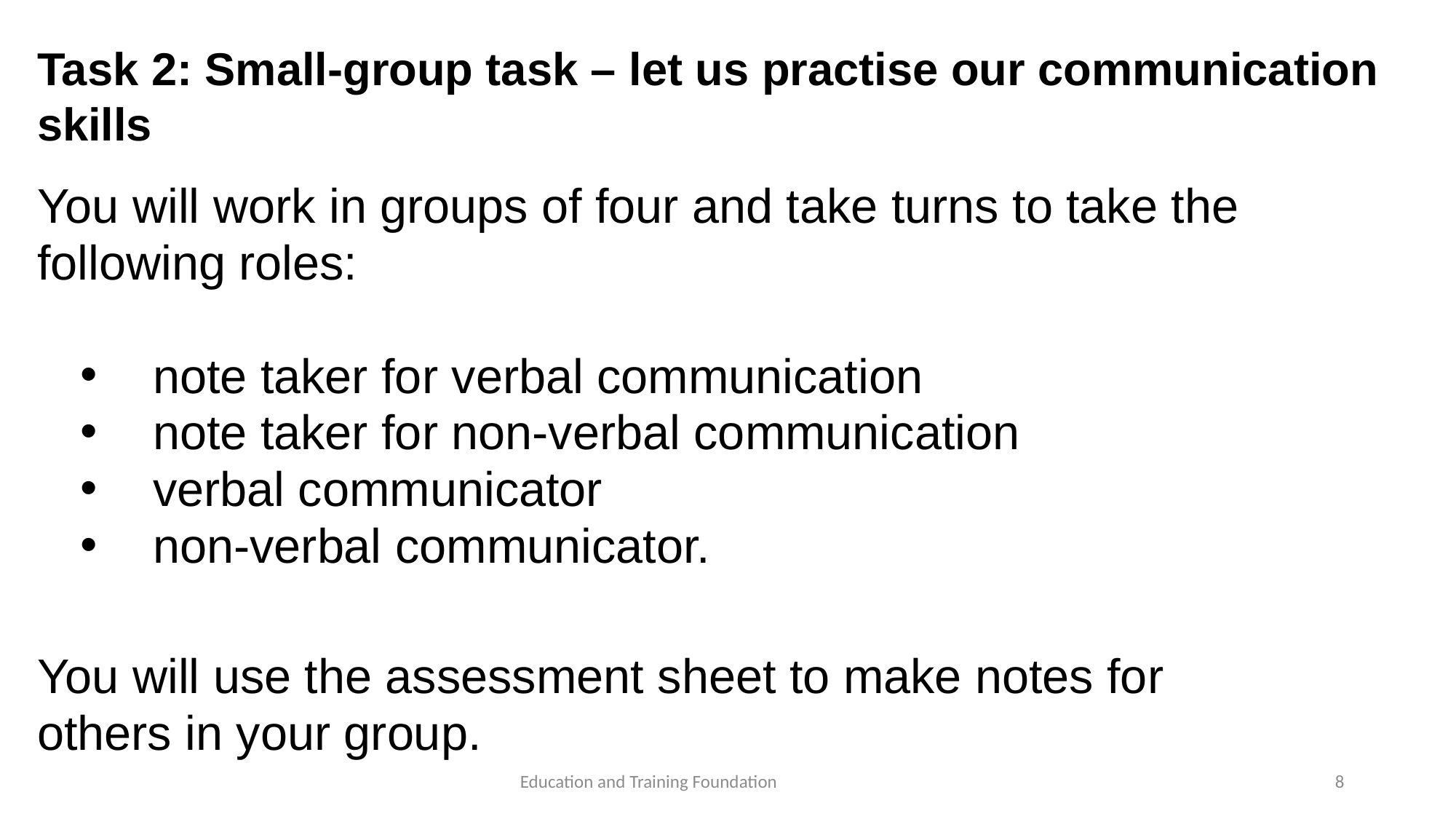

# Task 2: Small-group task – let us practise our communication skills
You will work in groups of four and take turns to take the following roles:

note taker for verbal communication
note taker for non-verbal communication
verbal communicator
non-verbal communicator.

You will use the assessment sheet to make notes for others in your group.
8
Education and Training Foundation